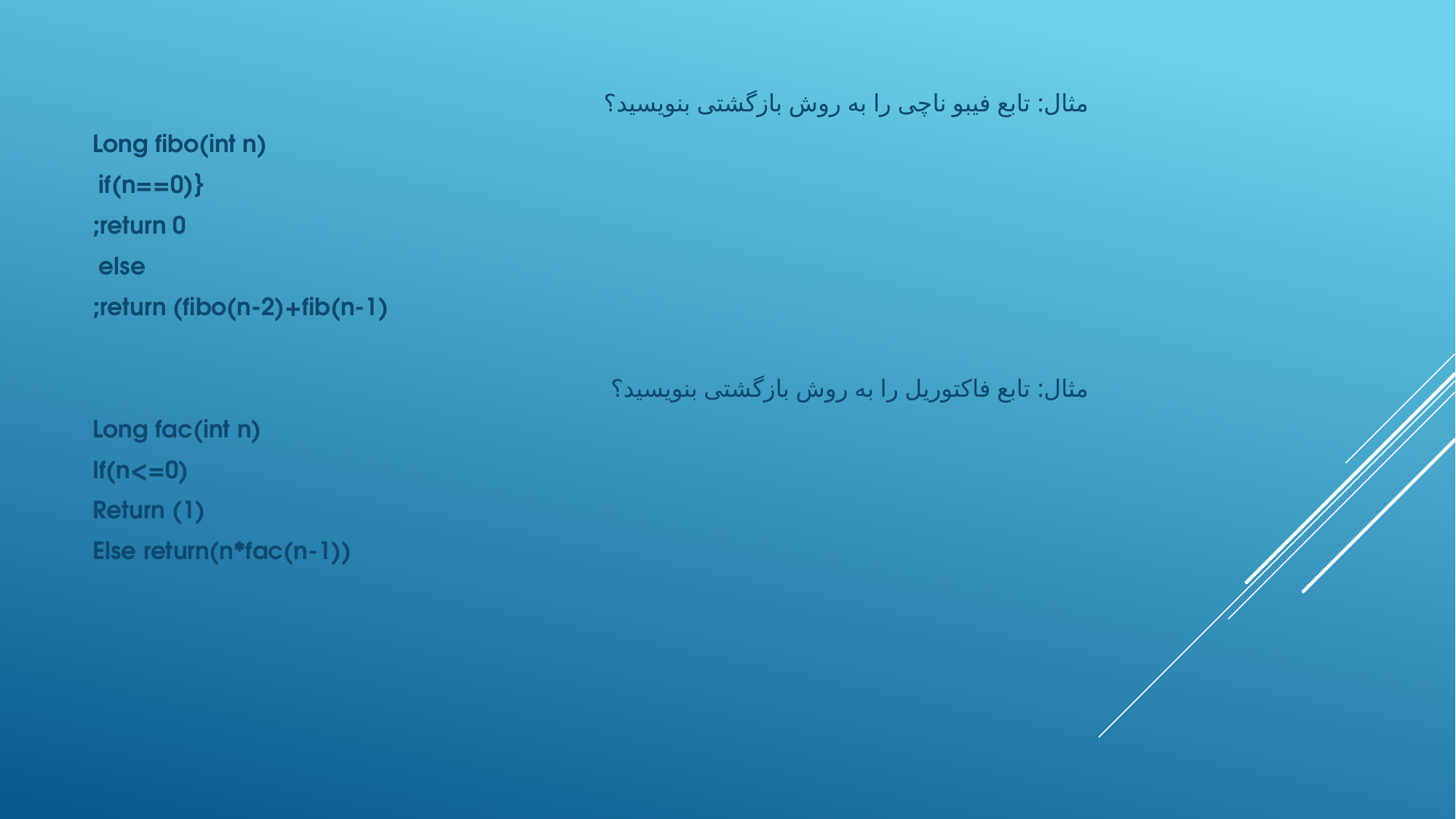

مثال: تابع فیبو ناچی را به روش بازگشتی بنویسید؟
Long fibo(int n)
{if(n==0)
return 0;
else
return (fibo(n-2)+fib(n-1);

مثال: تابع فاکتوریل را به روش بازگشتی بنویسید؟
Long fac(int n)
If(n<=0)
Return (1)
Else return(n*fac(n-1))